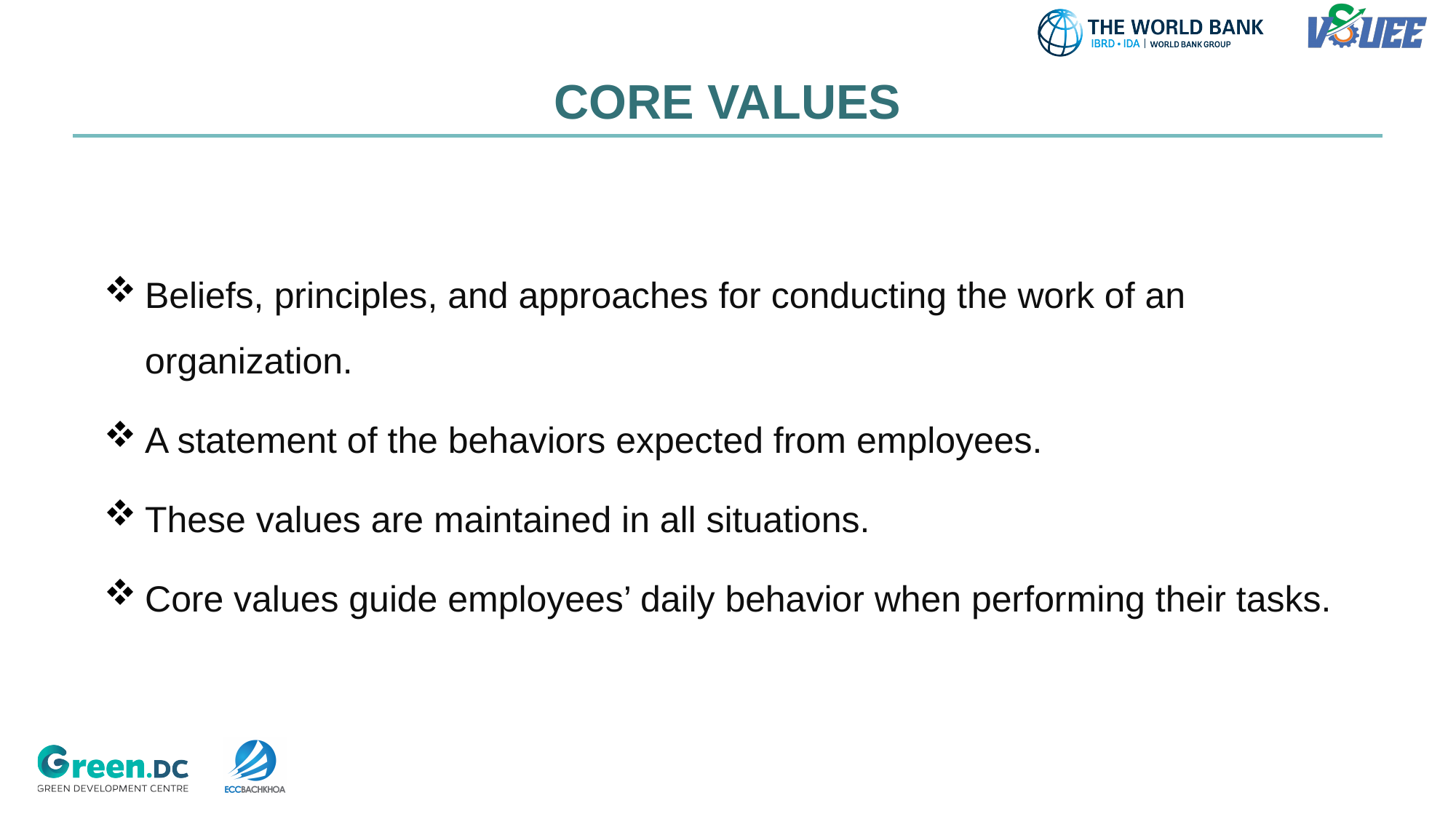

# CORE VALUES
Beliefs, principles, and approaches for conducting the work of an organization.
A statement of the behaviors expected from employees.
These values are maintained in all situations.
Core values guide employees’ daily behavior when performing their tasks.